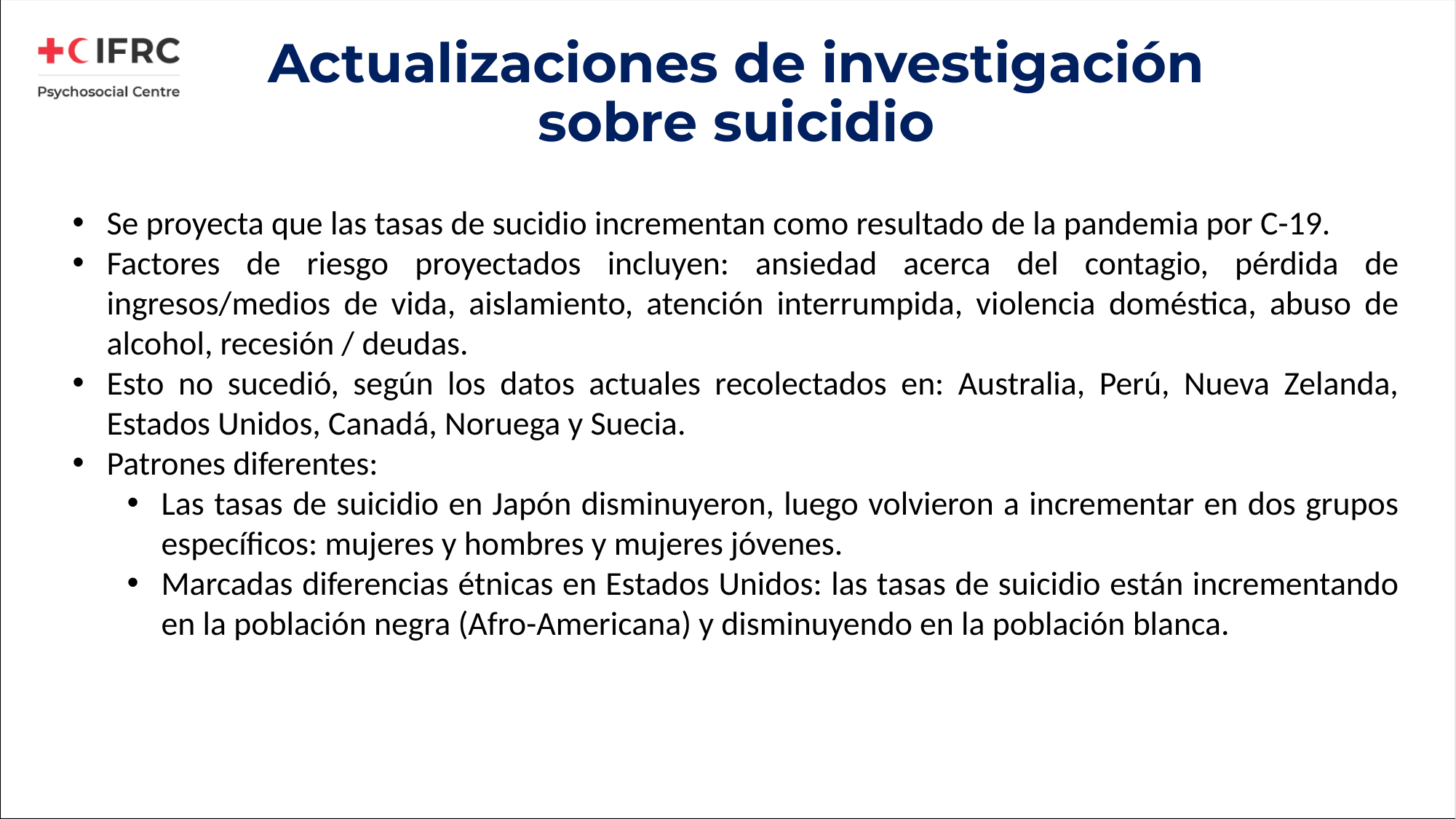

# Actualizaciones de investigación sobre suicidio
Se proyecta que las tasas de sucidio incrementan como resultado de la pandemia por C-19.
Factores de riesgo proyectados incluyen: ansiedad acerca del contagio, pérdida de ingresos/medios de vida, aislamiento, atención interrumpida, violencia doméstica, abuso de alcohol, recesión / deudas.
Esto no sucedió, según los datos actuales recolectados en: Australia, Perú, Nueva Zelanda, Estados Unidos, Canadá, Noruega y Suecia.
Patrones diferentes:
Las tasas de suicidio en Japón disminuyeron, luego volvieron a incrementar en dos grupos específicos: mujeres y hombres y mujeres jóvenes.
Marcadas diferencias étnicas en Estados Unidos: las tasas de suicidio están incrementando en la población negra (Afro-Americana) y disminuyendo en la población blanca.